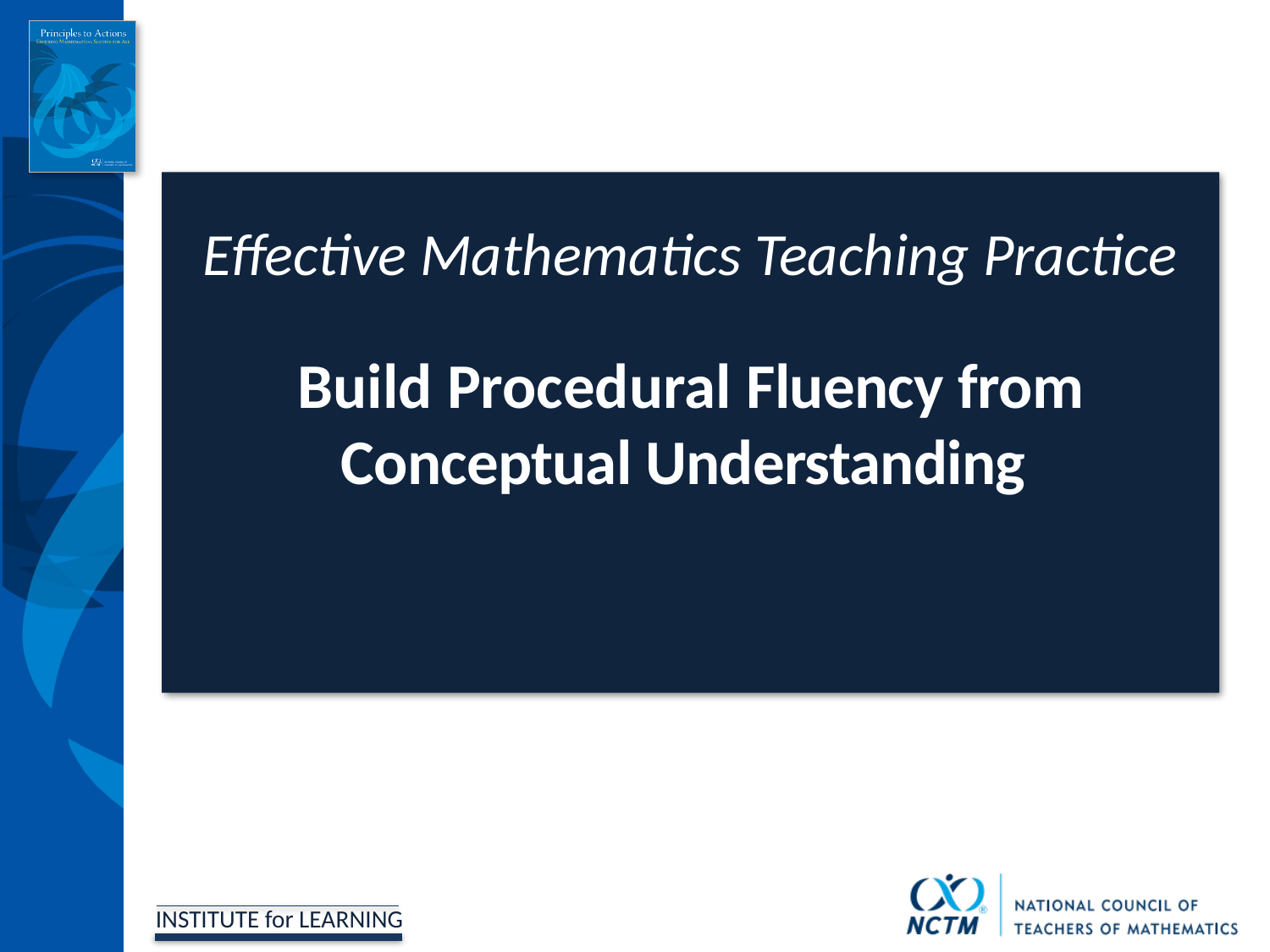

Effective Mathematics Teaching Practice

 Build Procedural Fluency from
Conceptual Understanding